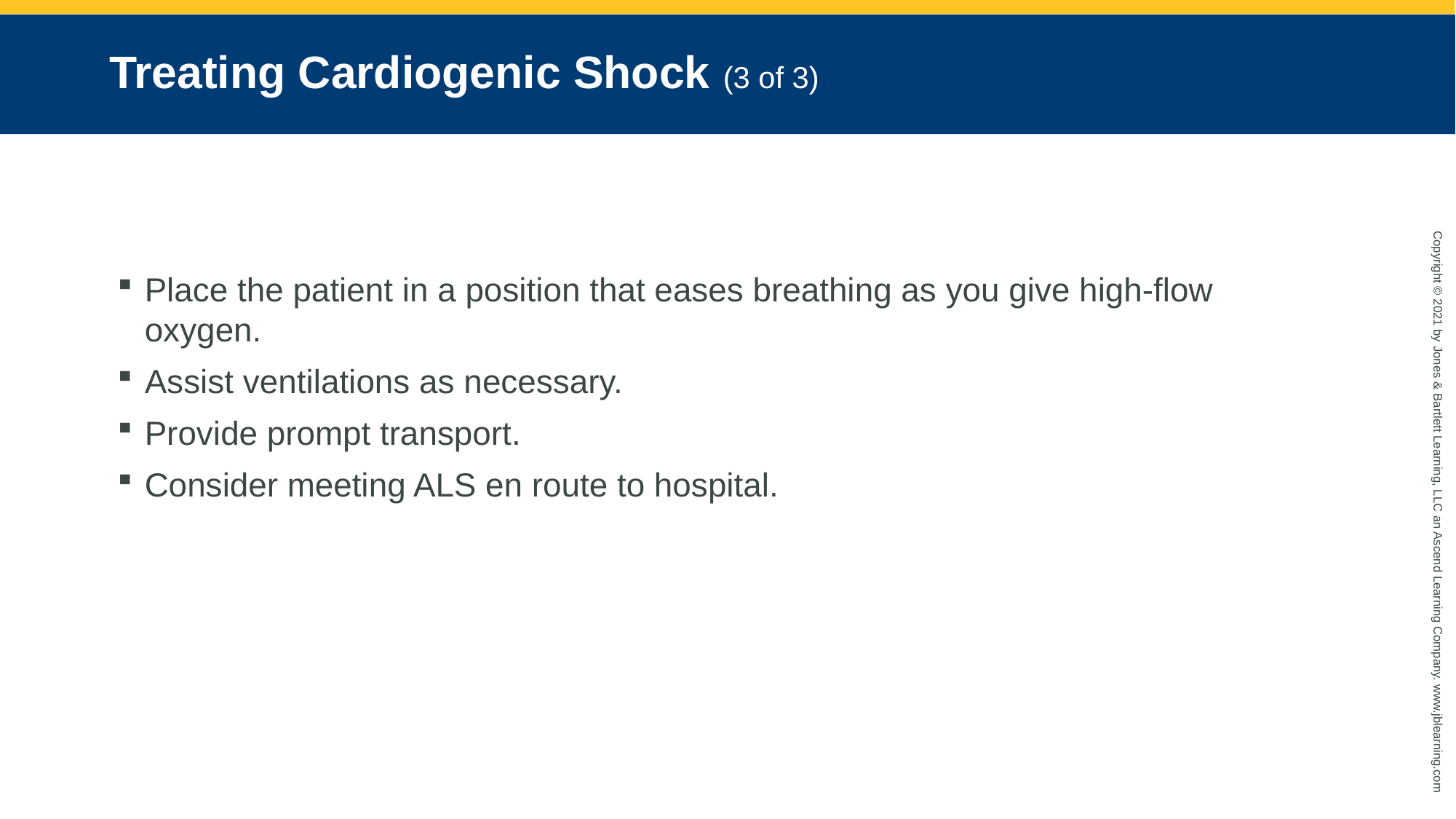

# Treating Cardiogenic Shock (3 of 3)
Place the patient in a position that eases breathing as you give high-flow oxygen.
Assist ventilations as necessary.
Provide prompt transport.
Consider meeting ALS en route to hospital.